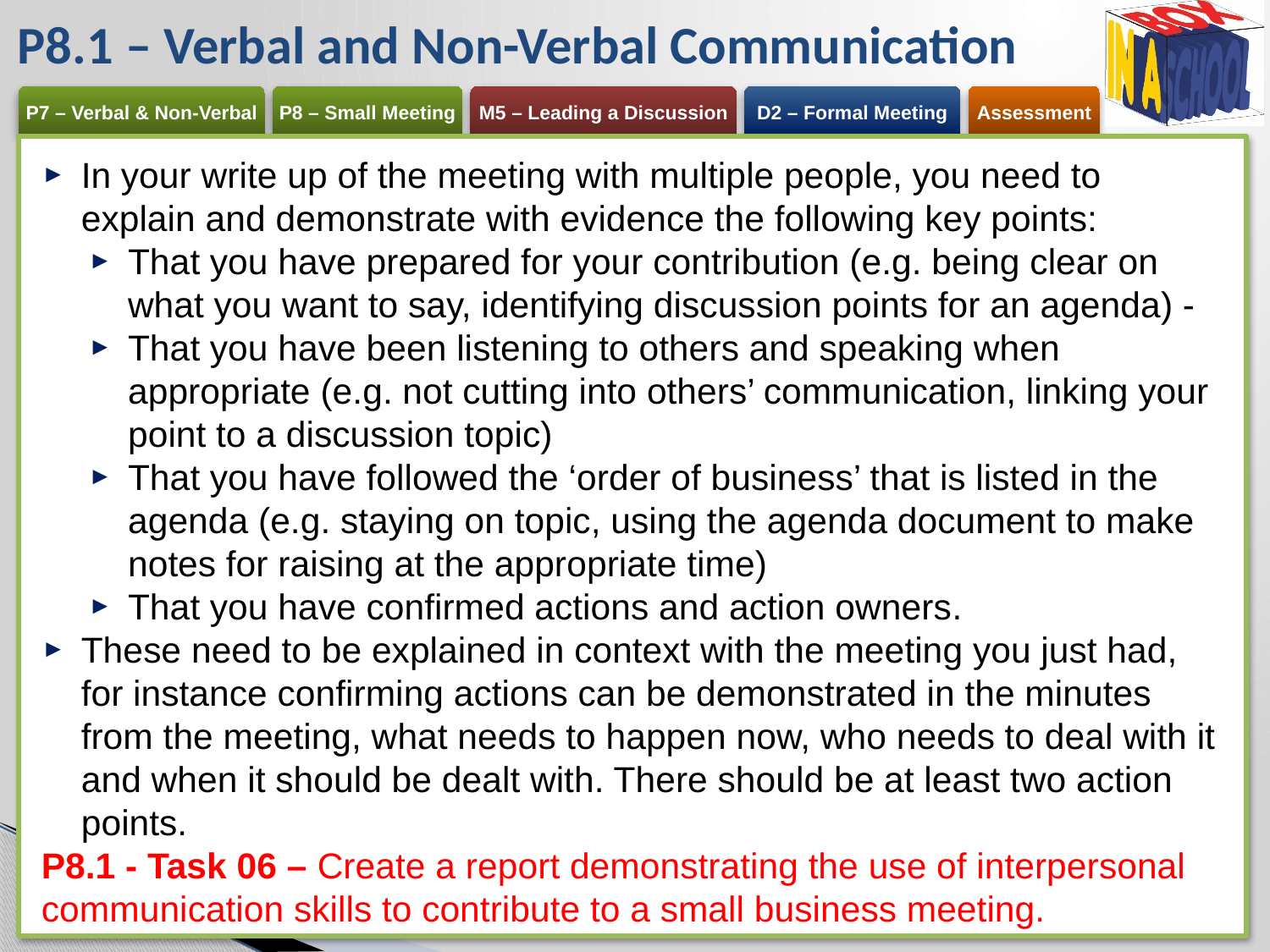

# P8.1 – Verbal and Non-Verbal Communication
In your write up of the meeting with multiple people, you need to explain and demonstrate with evidence the following key points:
That you have prepared for your contribution (e.g. being clear on what you want to say, identifying discussion points for an agenda) -
That you have been listening to others and speaking when appropriate (e.g. not cutting into others’ communication, linking your point to a discussion topic)
That you have followed the ‘order of business’ that is listed in the agenda (e.g. staying on topic, using the agenda document to make notes for raising at the appropriate time)
That you have confirmed actions and action owners.
These need to be explained in context with the meeting you just had, for instance confirming actions can be demonstrated in the minutes from the meeting, what needs to happen now, who needs to deal with it and when it should be dealt with. There should be at least two action points.
P8.1 - Task 06 – Create a report demonstrating the use of interpersonal communication skills to contribute to a small business meeting.